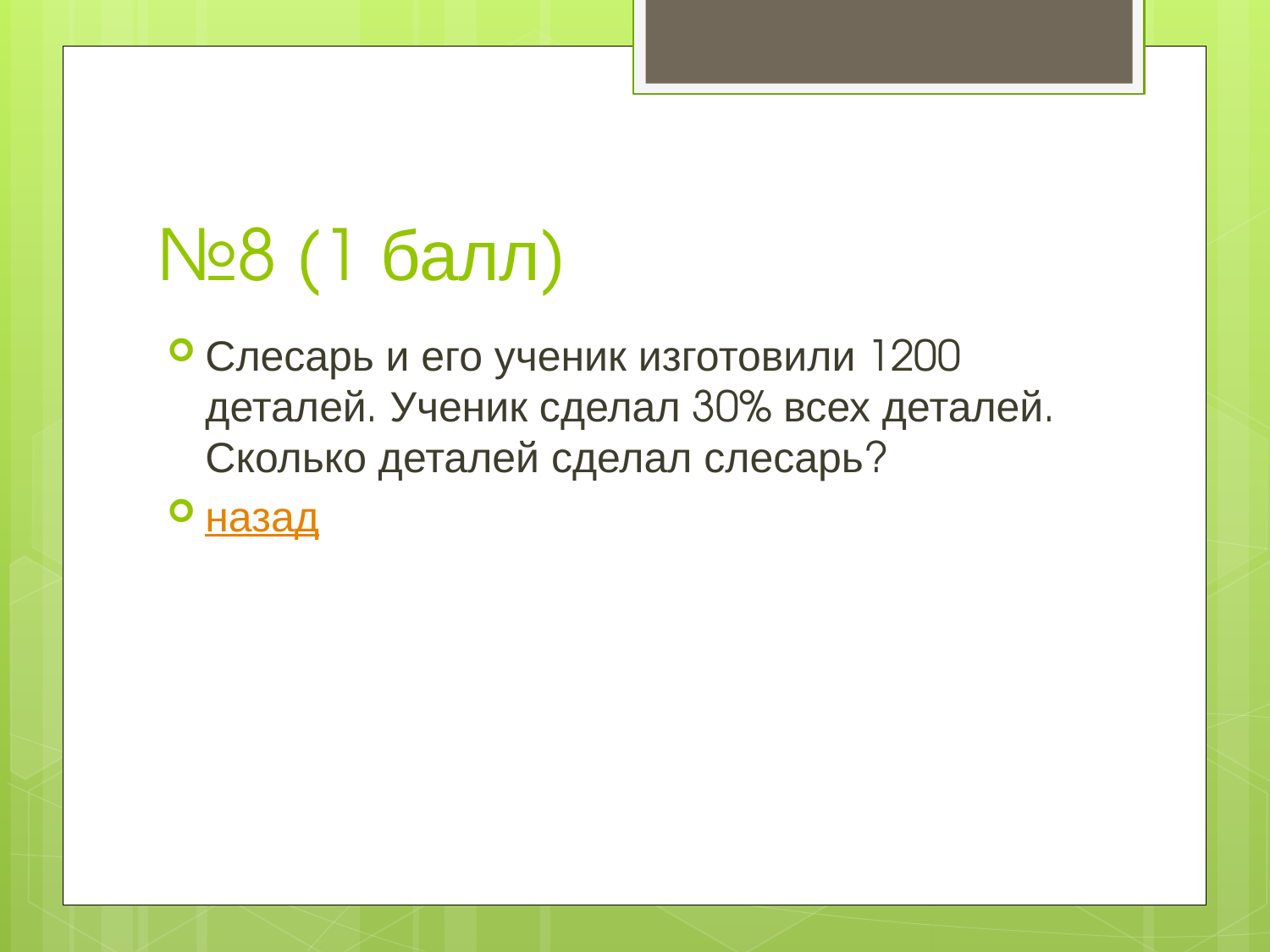

# №8 (1 балл)
Слесарь и его ученик изготовили 1200 деталей. Ученик сделал 30% всех деталей. Сколько деталей сделал слесарь?
назад